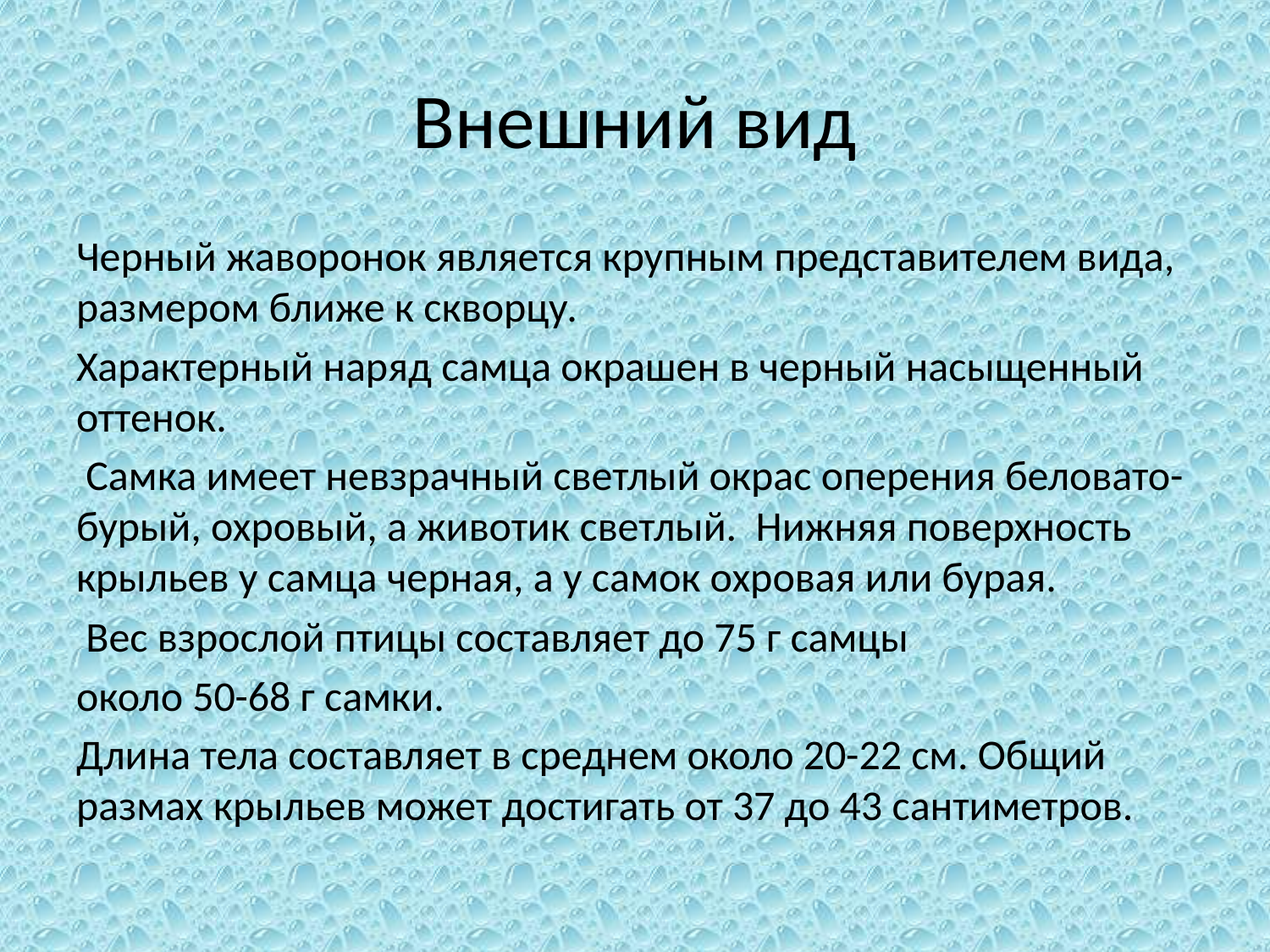

# Внешний вид
Черный жаворонок является крупным представителем вида, размером ближе к скворцу.
Характерный наряд самца окрашен в черный насыщенный оттенок.
 Самка имеет невзрачный светлый окрас оперения беловато-бурый, охровый, а животик светлый.  Нижняя поверхность крыльев у самца черная, а у самок охровая или бурая.
 Вес взрослой птицы составляет до 75 г самцы
около 50-68 г самки.
Длина тела составляет в среднем около 20-22 см. Общий размах крыльев может достигать от 37 до 43 сантиметров.